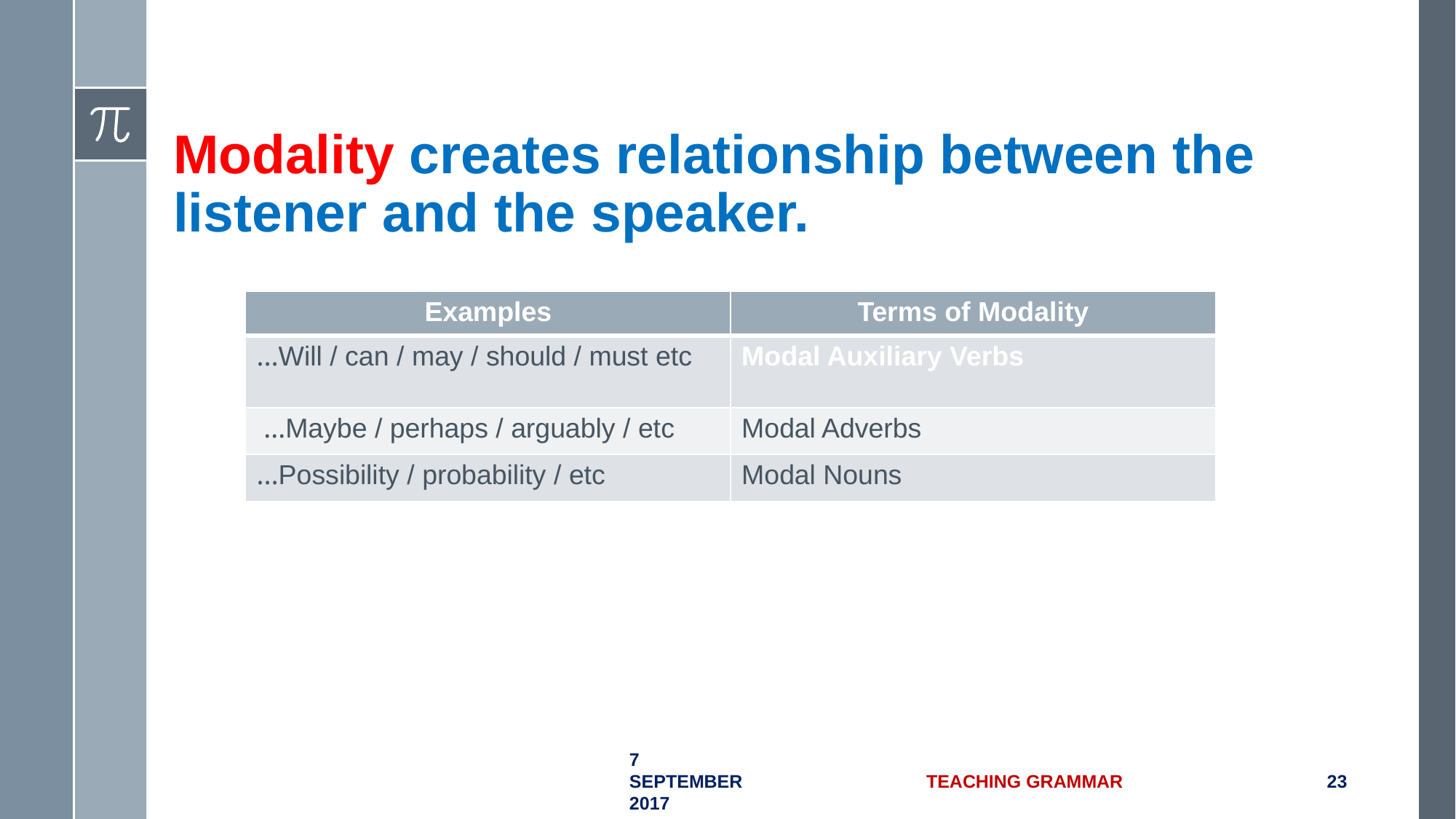

Modality creates relationship between the listener and the speaker.

| Examples | Terms of Modality |
| --- | --- |
| Will / can / may / should / must etc… | Modal Auxiliary Verbs |
| Maybe / perhaps / arguably / etc... | Modal Adverbs |
| Possibility / probability / etc… | Modal Nouns |
7 September 2017
Teaching Grammar
23